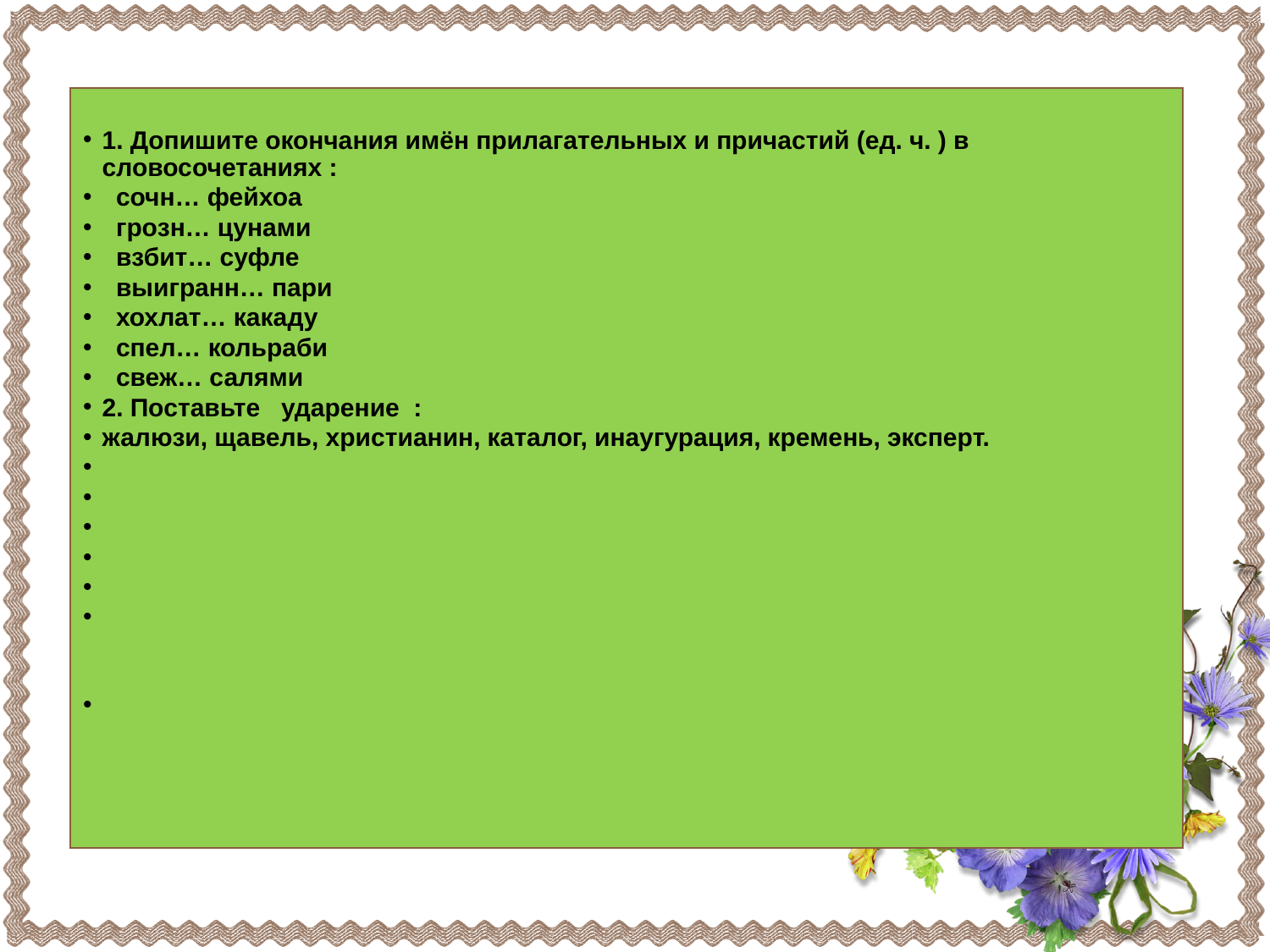

1. Допишите окончания имён прилагательных и причастий (ед. ч. ) в словосочетаниях :
  сочн… фейхоа
  грозн… цунами
  взбит… суфле
  выигранн… пари
  хохлат… какаду
  спел… кольраби
  свеж… салями
2. Поставьте   ударение  :
жалюзи, щавель, христианин, каталог, инаугурация, кремень, эксперт.